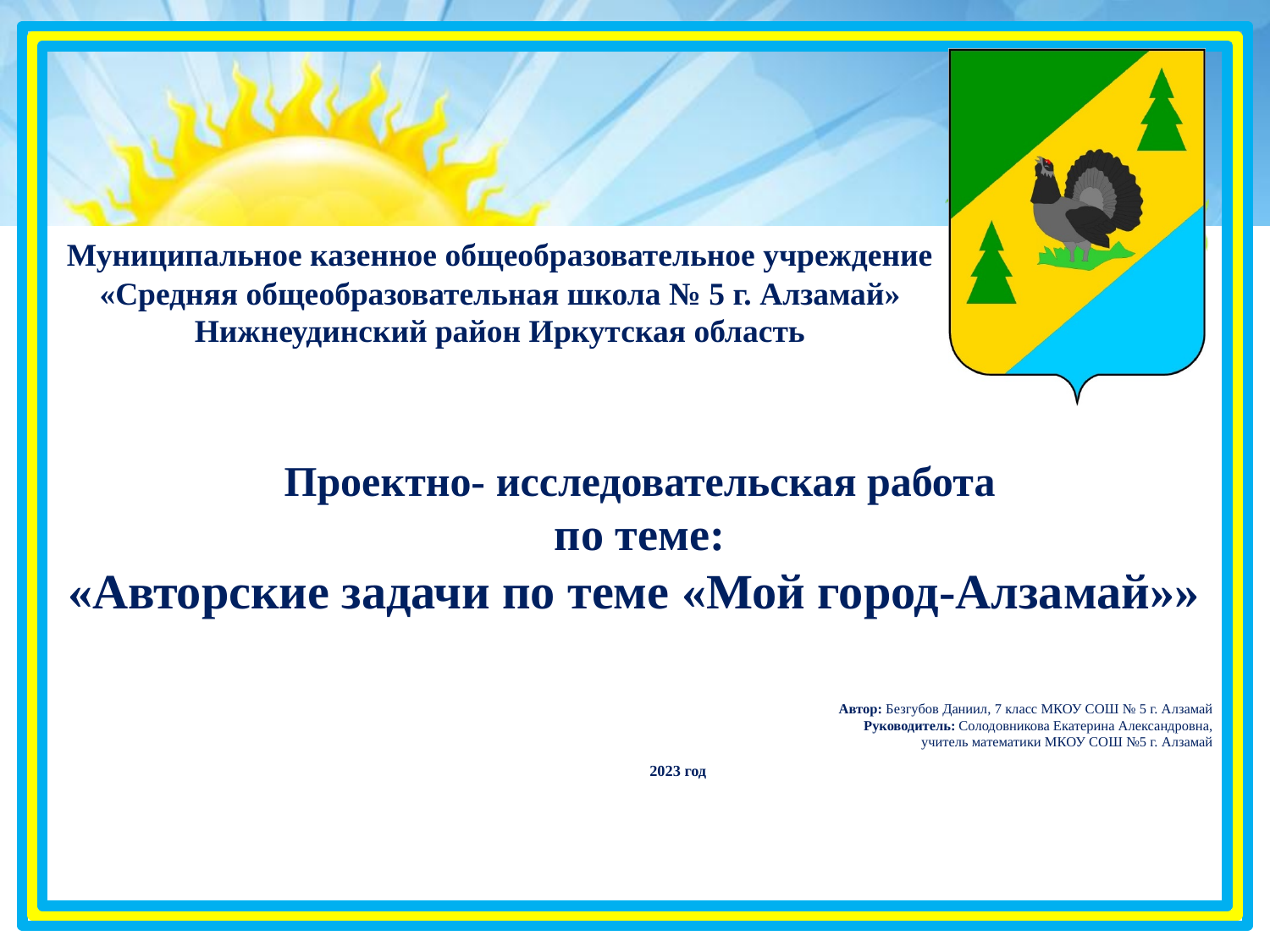

Муниципальное казенное общеобразовательное учреждение
«Средняя общеобразовательная школа № 5 г. Алзамай»
Нижнеудинский район Иркутская область

Проектно- исследовательская работа
 по теме:
«Авторские задачи по теме «Мой город-Алзамай»»

Автор: Безгубов Даниил, 7 класс МКОУ СОШ № 5 г. Алзамай
Руководитель: Солодовникова Екатерина Александровна,
учитель математики МКОУ СОШ №5 г. Алзамай

2023 год